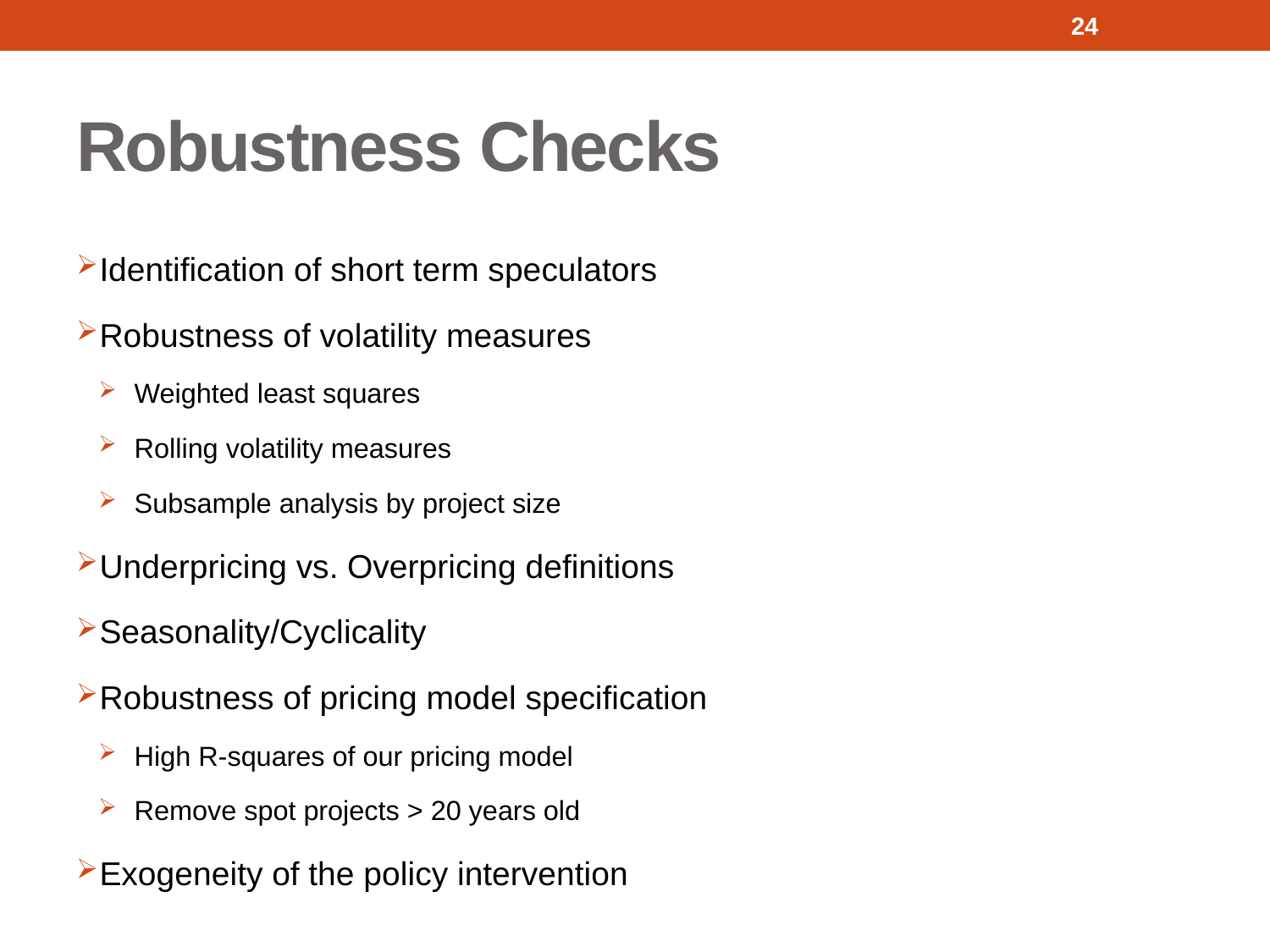

24
# Robustness Checks
Identification of short term speculators
Robustness of volatility measures
Weighted least squares
Rolling volatility measures
Subsample analysis by project size
Underpricing vs. Overpricing definitions
Seasonality/Cyclicality
Robustness of pricing model specification
High R-squares of our pricing model
Remove spot projects > 20 years old
Exogeneity of the policy intervention